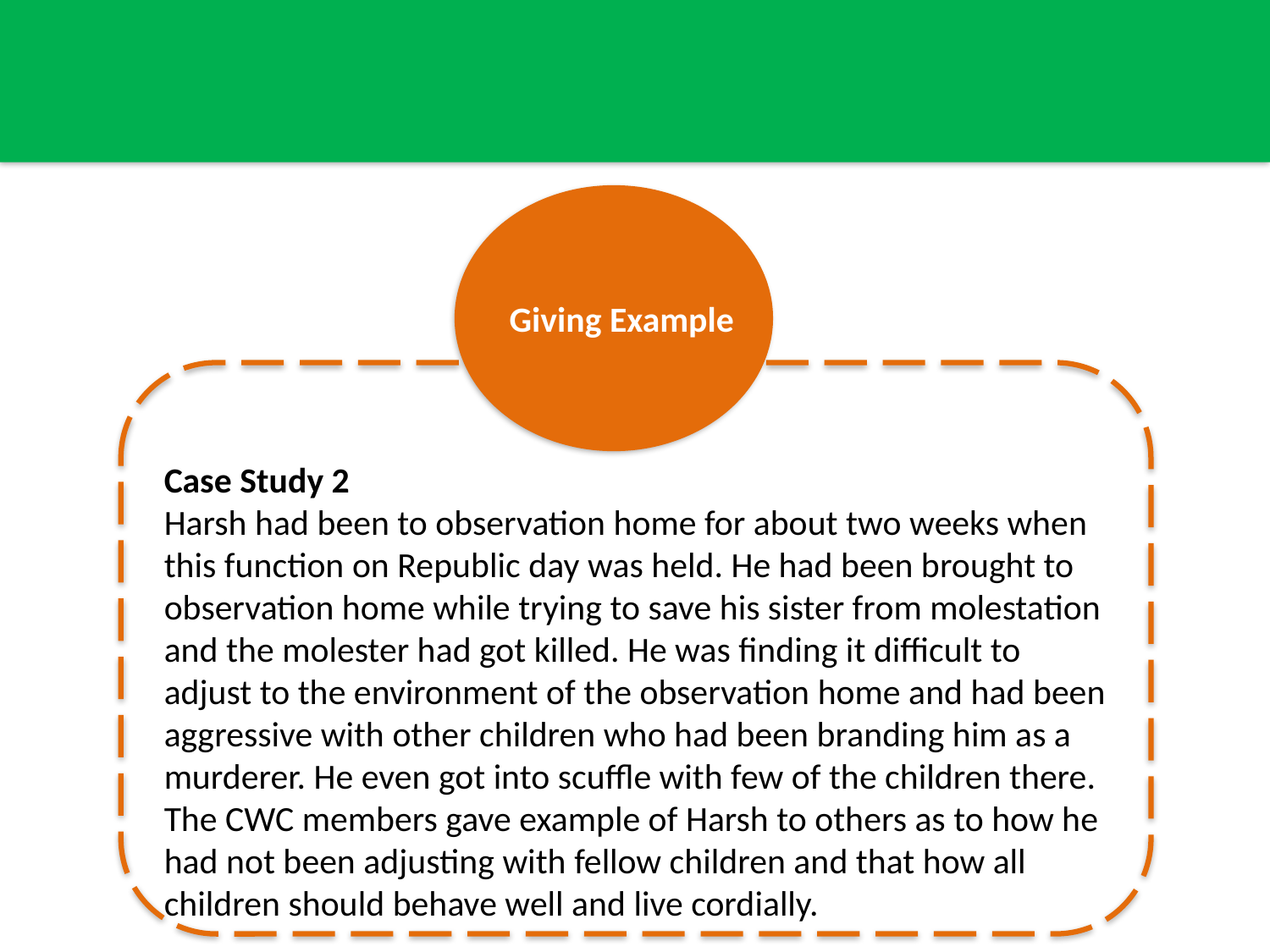

Giving Example

Case Study 2
Harsh had been to observation home for about two weeks when this function on Republic day was held. He had been brought to observation home while trying to save his sister from molestation and the molester had got killed. He was finding it difficult to adjust to the environment of the observation home and had been aggressive with other children who had been branding him as a murderer. He even got into scuffle with few of the children there. The CWC members gave example of Harsh to others as to how he had not been adjusting with fellow children and that how all children should behave well and live cordially.